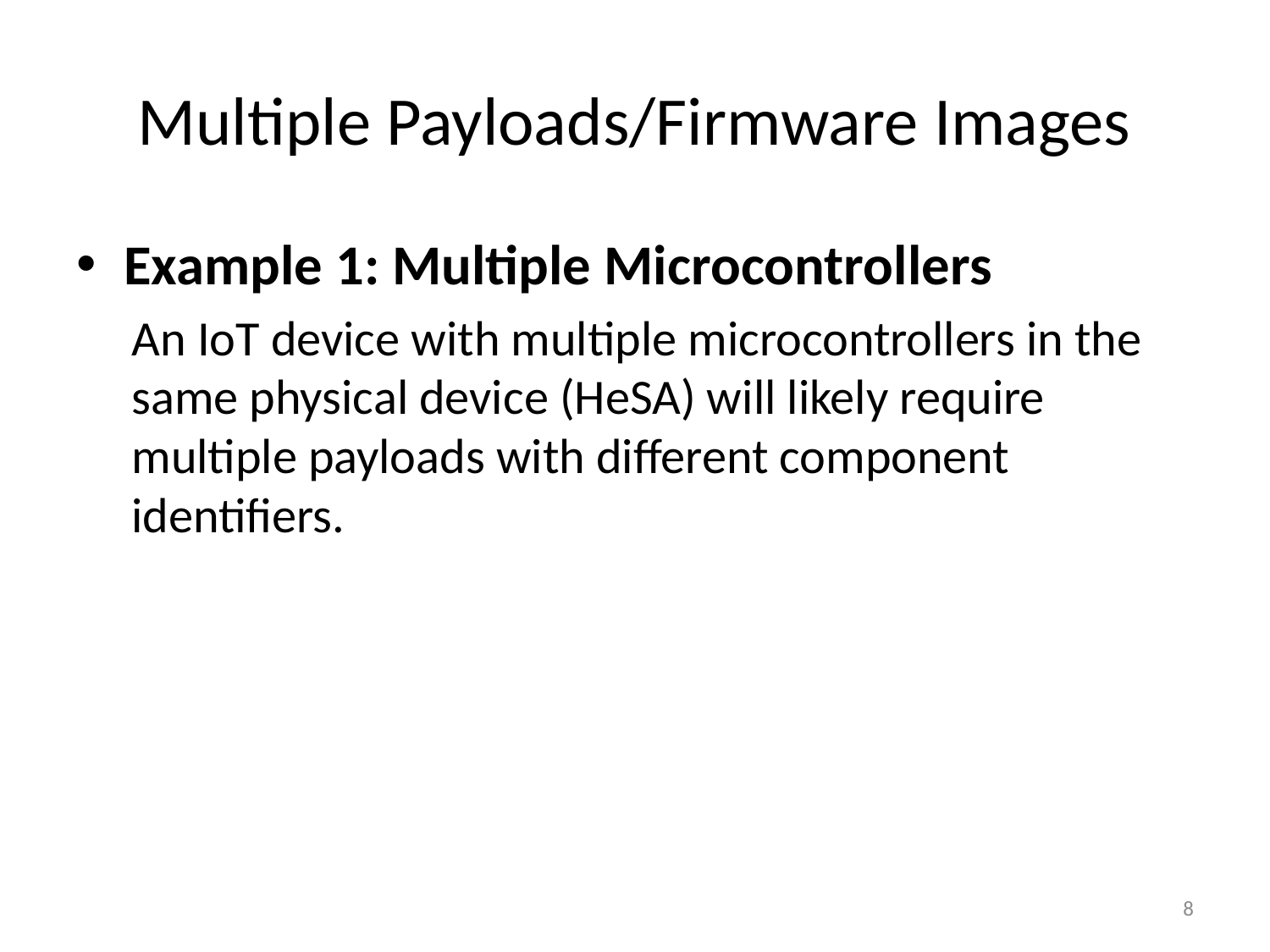

# Multiple Payloads/Firmware Images
Example 1: Multiple Microcontrollers
An IoT device with multiple microcontrollers in the same physical device (HeSA) will likely require multiple payloads with different component identifiers.

8